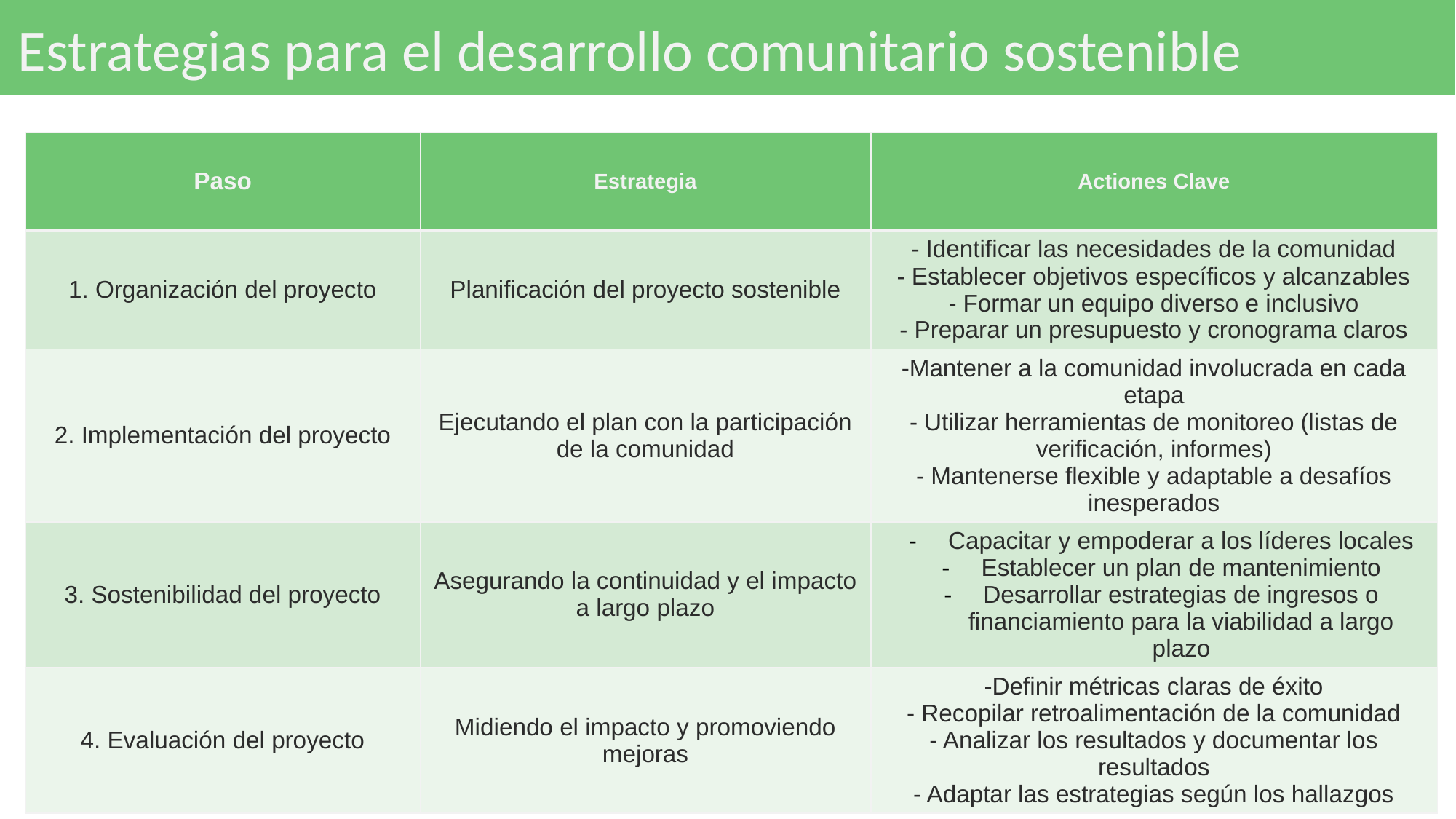

# Estrategias para el desarrollo comunitario sostenible
| Paso | Estrategia | Actiones Clave |
| --- | --- | --- |
| 1. Organización del proyecto | Planificación del proyecto sostenible | - Identificar las necesidades de la comunidad - Establecer objetivos específicos y alcanzables - Formar un equipo diverso e inclusivo - Preparar un presupuesto y cronograma claros |
| 2. Implementación del proyecto | Ejecutando el plan con la participación de la comunidad | -Mantener a la comunidad involucrada en cada etapa - Utilizar herramientas de monitoreo (listas de verificación, informes) - Mantenerse flexible y adaptable a desafíos inesperados |
| 3. Sostenibilidad del proyecto | Asegurando la continuidad y el impacto a largo plazo | Capacitar y empoderar a los líderes locales Establecer un plan de mantenimiento Desarrollar estrategias de ingresos o financiamiento para la viabilidad a largo plazo |
| 4. Evaluación del proyecto | Midiendo el impacto y promoviendo mejoras | -Definir métricas claras de éxito - Recopilar retroalimentación de la comunidad - Analizar los resultados y documentar los resultados - Adaptar las estrategias según los hallazgos |